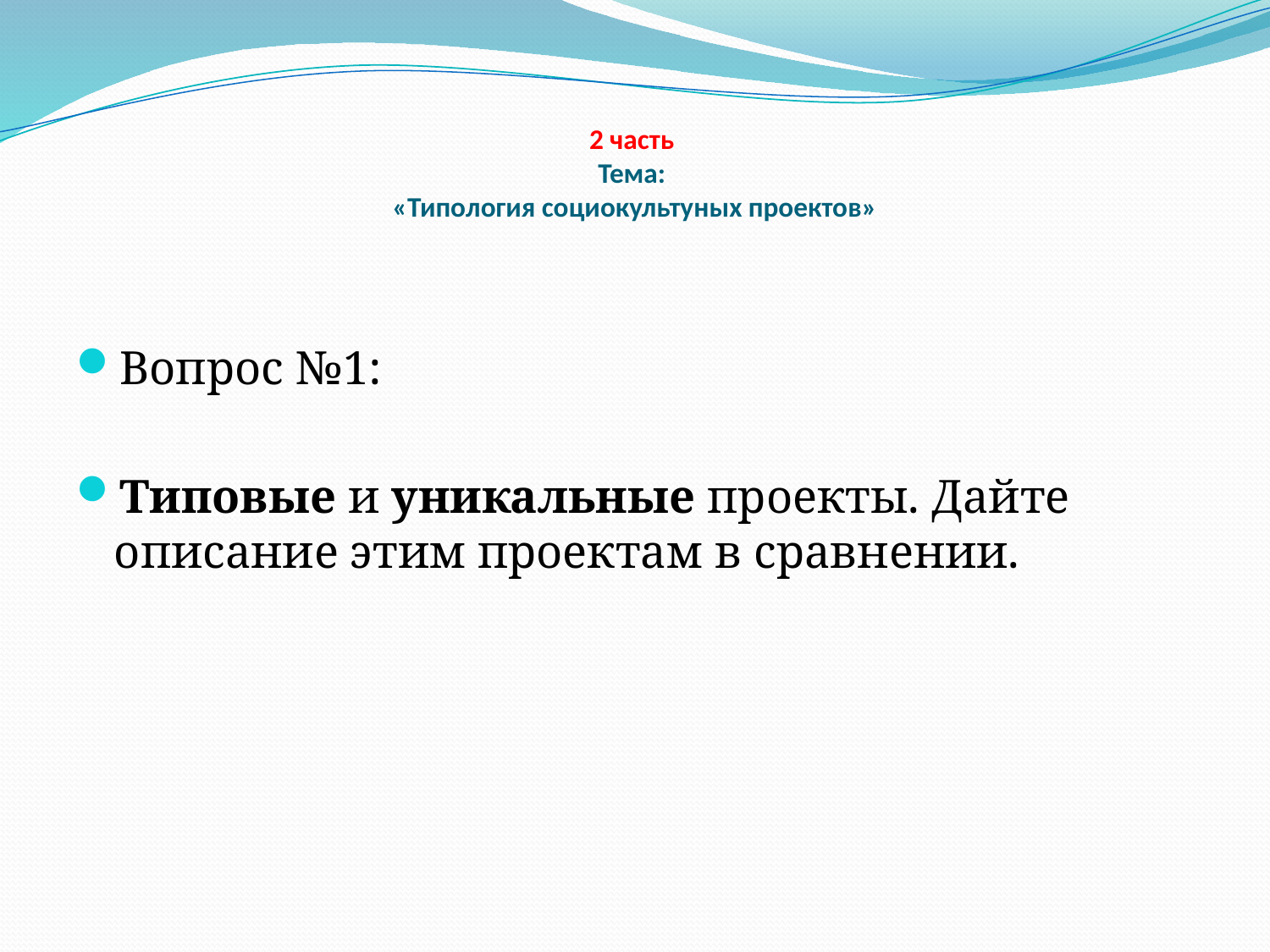

# 2 часть Тема: «Типология социокультуных проектов»

Вопрос №1:

Типовые и уникальные проекты. Дайте описание этим проектам в сравнении.